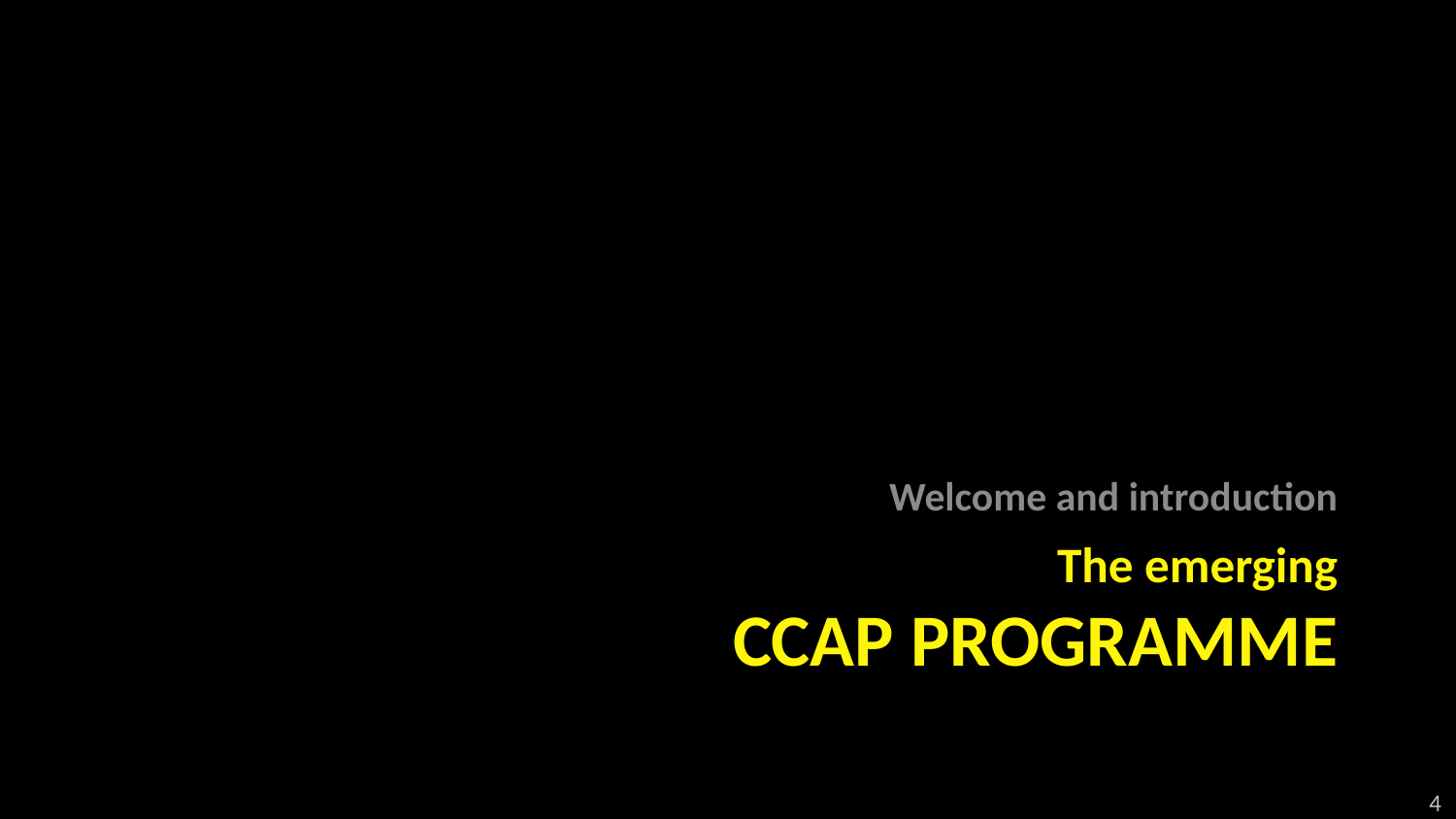

Welcome and introduction
# The emerging CCAP programme
4